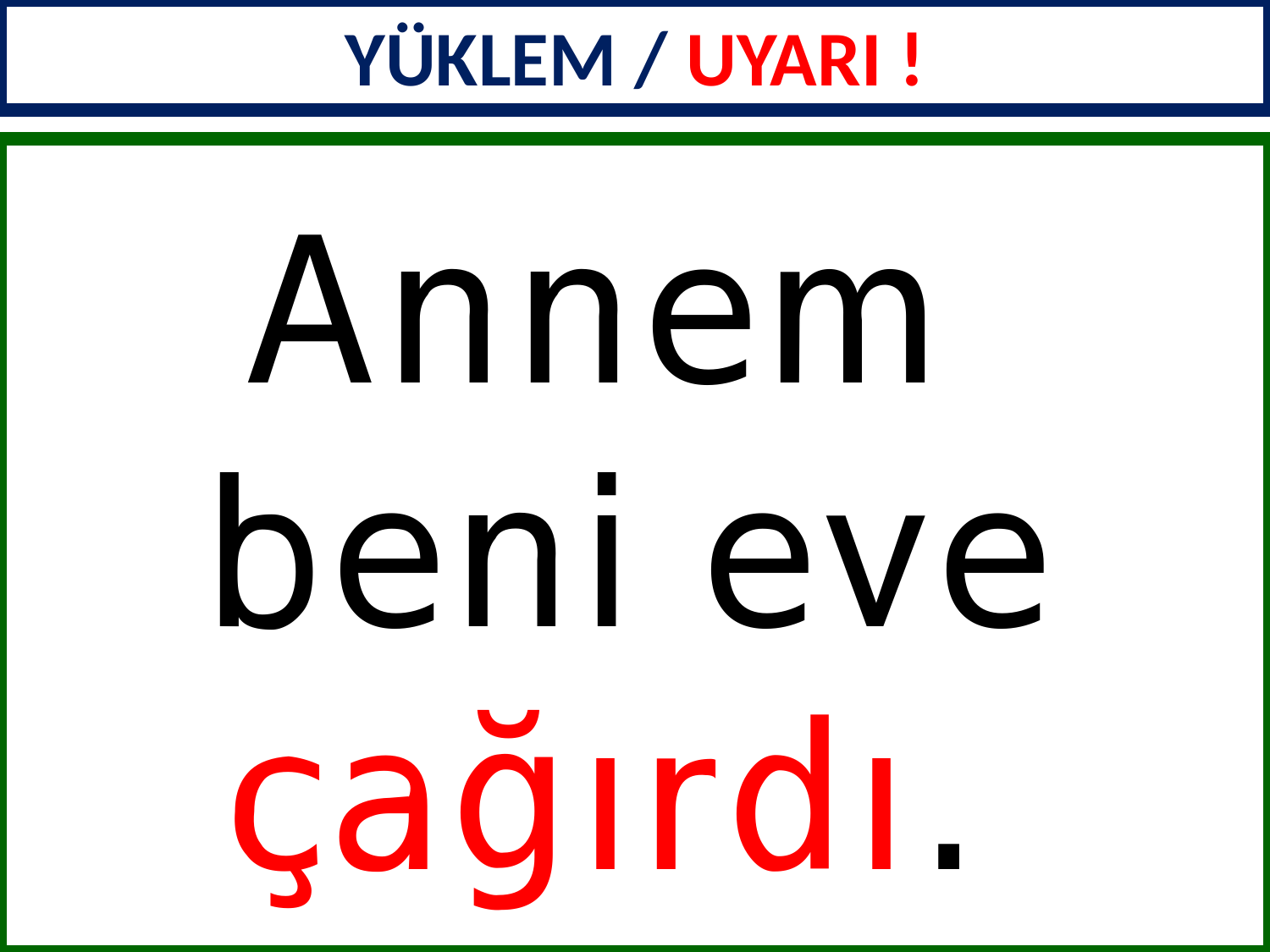

YÜKLEM / UYARI !
Annem
beni eve
çağırdı.